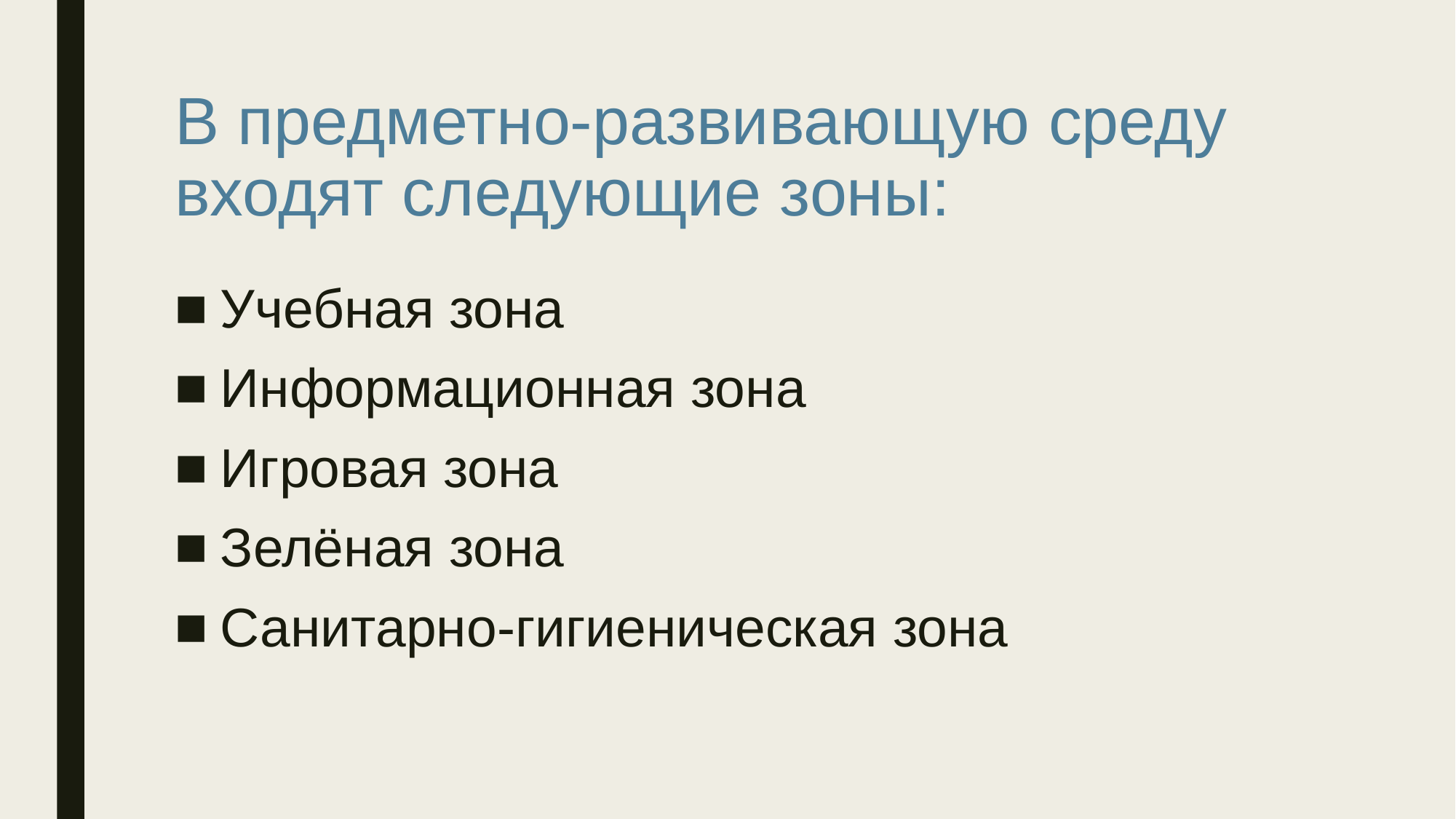

# В предметно-развивающую среду входят следующие зоны:
Учебная зона
Информационная зона
Игровая зона
Зелёная зона
Санитарно-гигиеническая зона